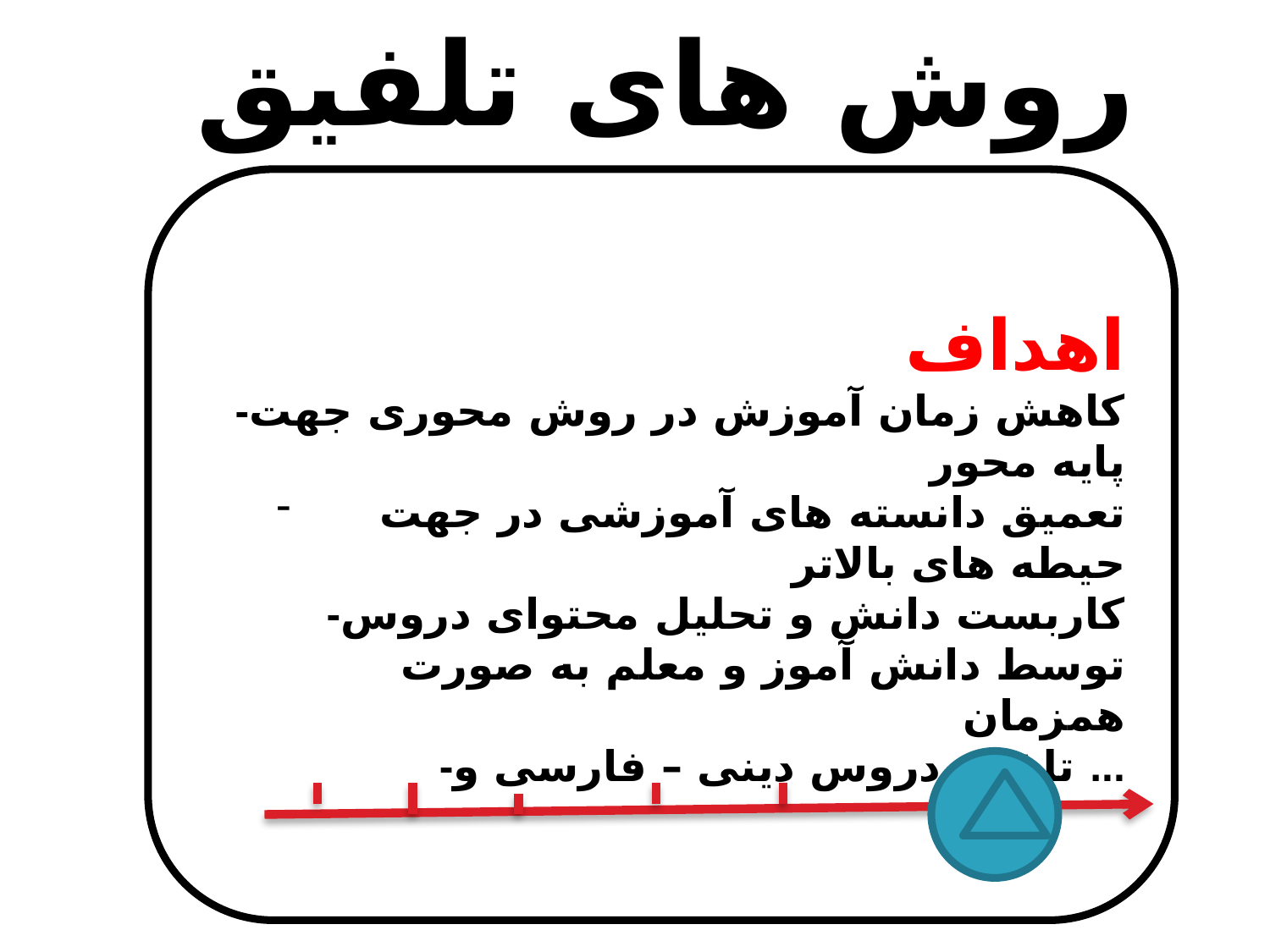

روش های تلفیق
اهداف
-کاهش زمان آموزش در روش محوری جهت پایه محور
تعمیق دانسته های آموزشی در جهت حیطه های بالاتر
-کاربست دانش و تحلیل محتوای دروس توسط دانش آموز و معلم به صورت همزمان
-تلفیق دروس دینی – فارسی و ...